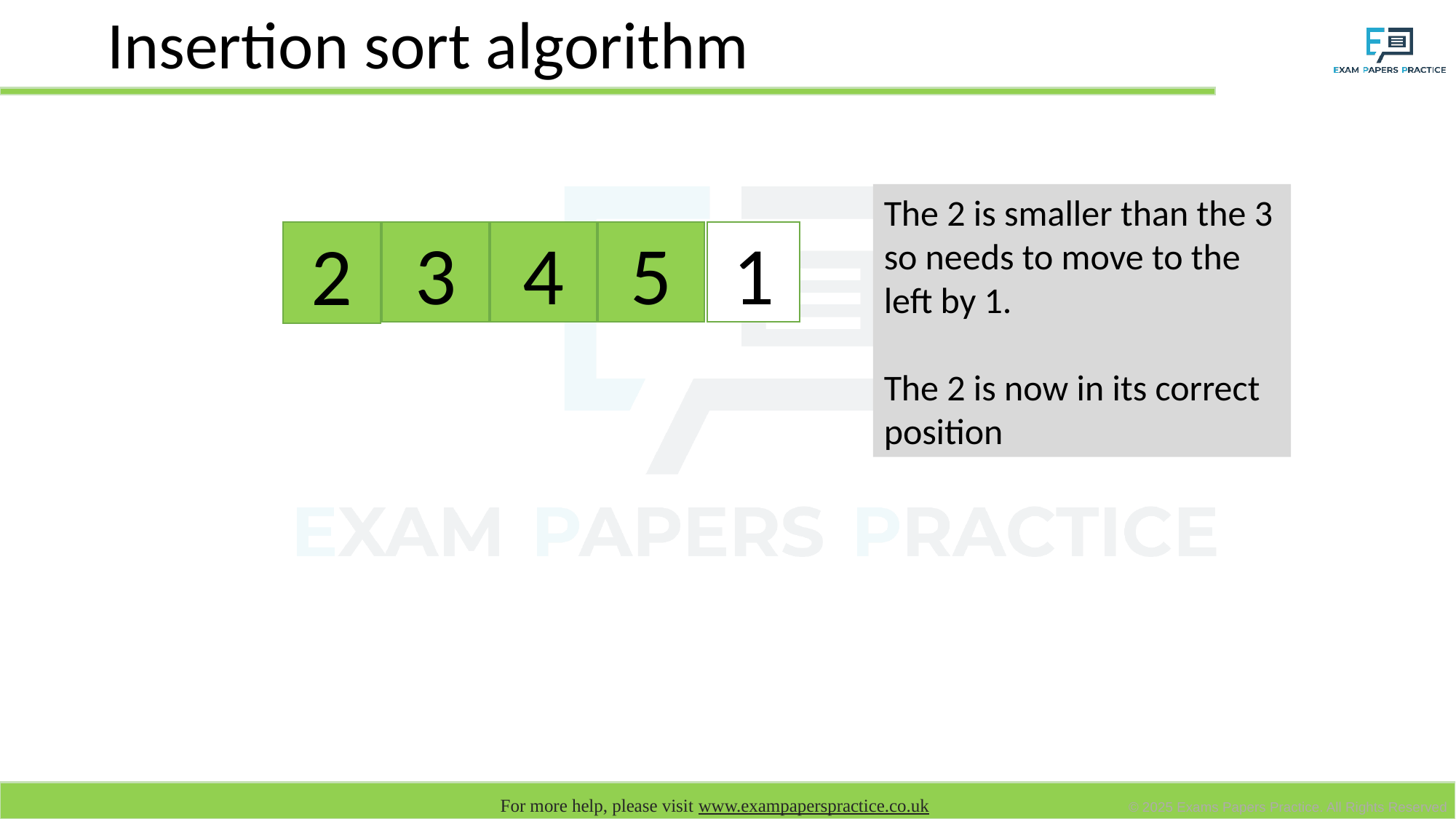

# Insertion sort algorithm
The 2 is smaller than the 3 so needs to move to the left by 1.

The 2 is now in its correct position
2
3
4
1
5